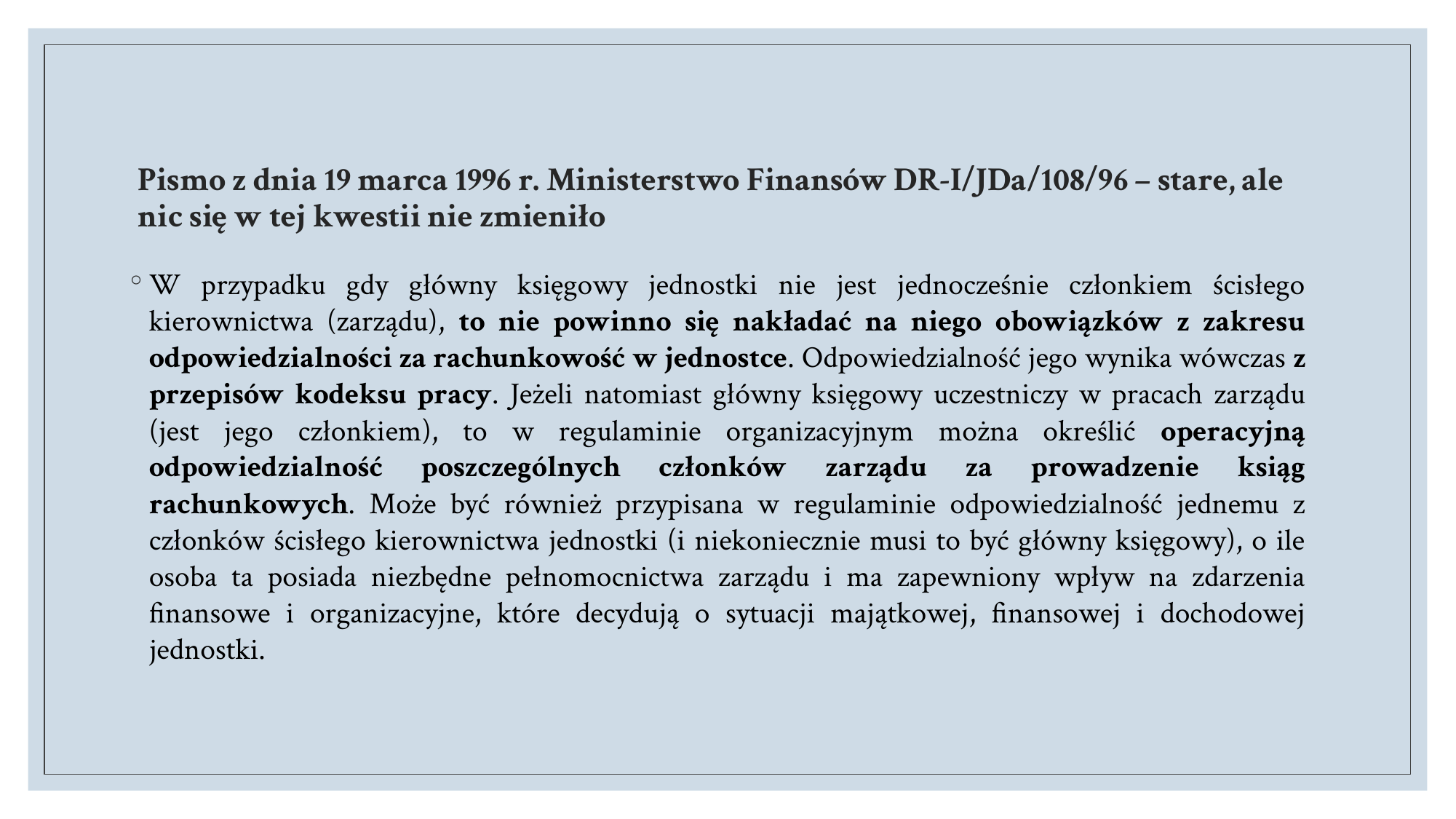

# Pismo z dnia 19 marca 1996 r. Ministerstwo Finansów DR-I/JDa/108/96 – stare, ale nic się w tej kwestii nie zmieniło
W przypadku gdy główny księgowy jednostki nie jest jednocześnie członkiem ścisłego kierownictwa (zarządu), to nie powinno się nakładać na niego obowiązków z zakresu odpowiedzialności za rachunkowość w jednostce. Odpowiedzialność jego wynika wówczas z przepisów kodeksu pracy. Jeżeli natomiast główny księgowy uczestniczy w pracach zarządu (jest jego członkiem), to w regulaminie organizacyjnym można określić operacyjną odpowiedzialność poszczególnych członków zarządu za prowadzenie ksiąg rachunkowych. Może być również przypisana w regulaminie odpowiedzialność jednemu z członków ścisłego kierownictwa jednostki (i niekoniecznie musi to być główny księgowy), o ile osoba ta posiada niezbędne pełnomocnictwa zarządu i ma zapewniony wpływ na zdarzenia finansowe i organizacyjne, które decydują o sytuacji majątkowej, finansowej i dochodowej jednostki.